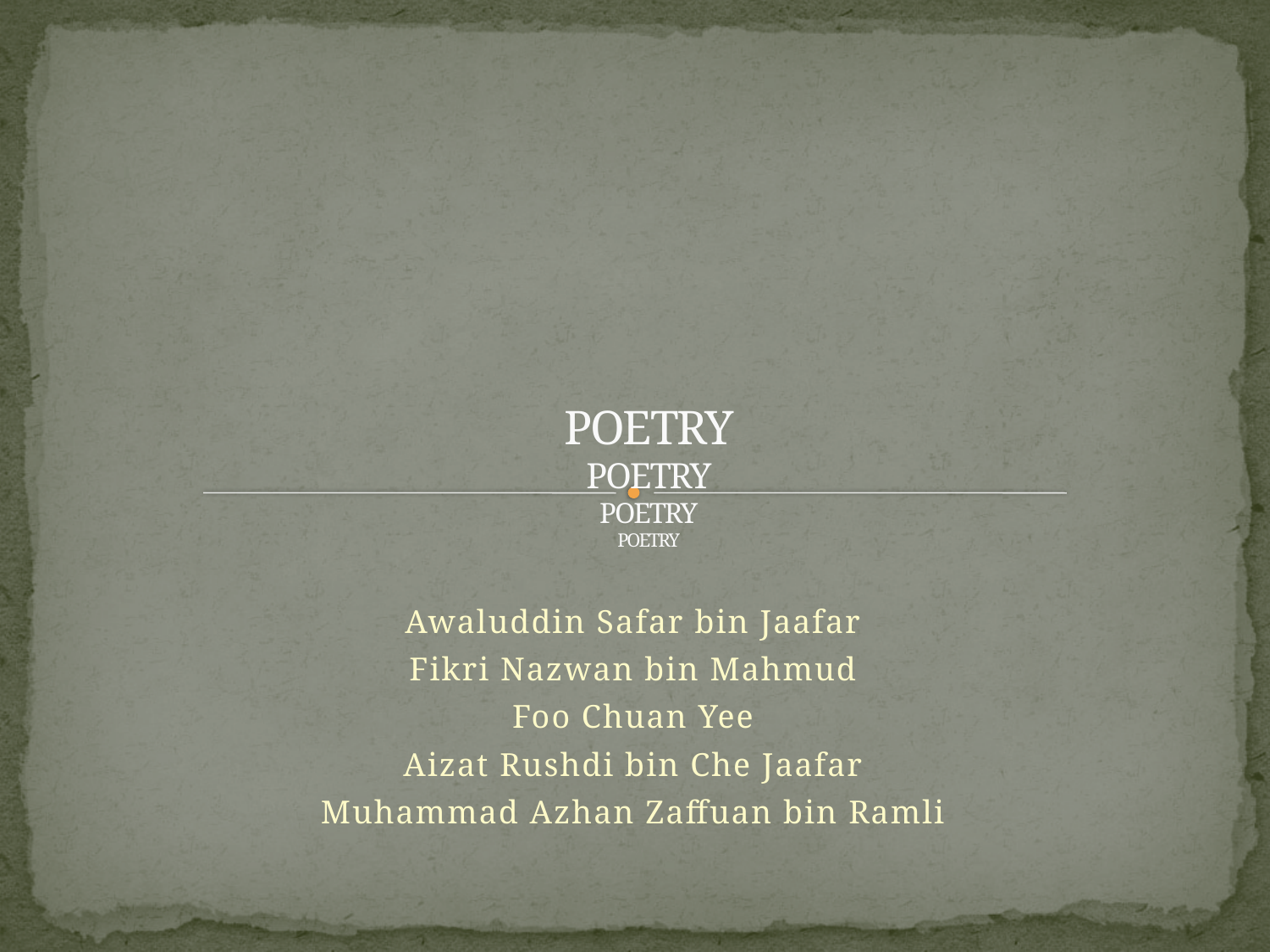

# POETRY POETRY POETRY POETRY
Awaluddin Safar bin Jaafar
Fikri Nazwan bin Mahmud
Foo Chuan Yee
Aizat Rushdi bin Che Jaafar
Muhammad Azhan Zaffuan bin Ramli